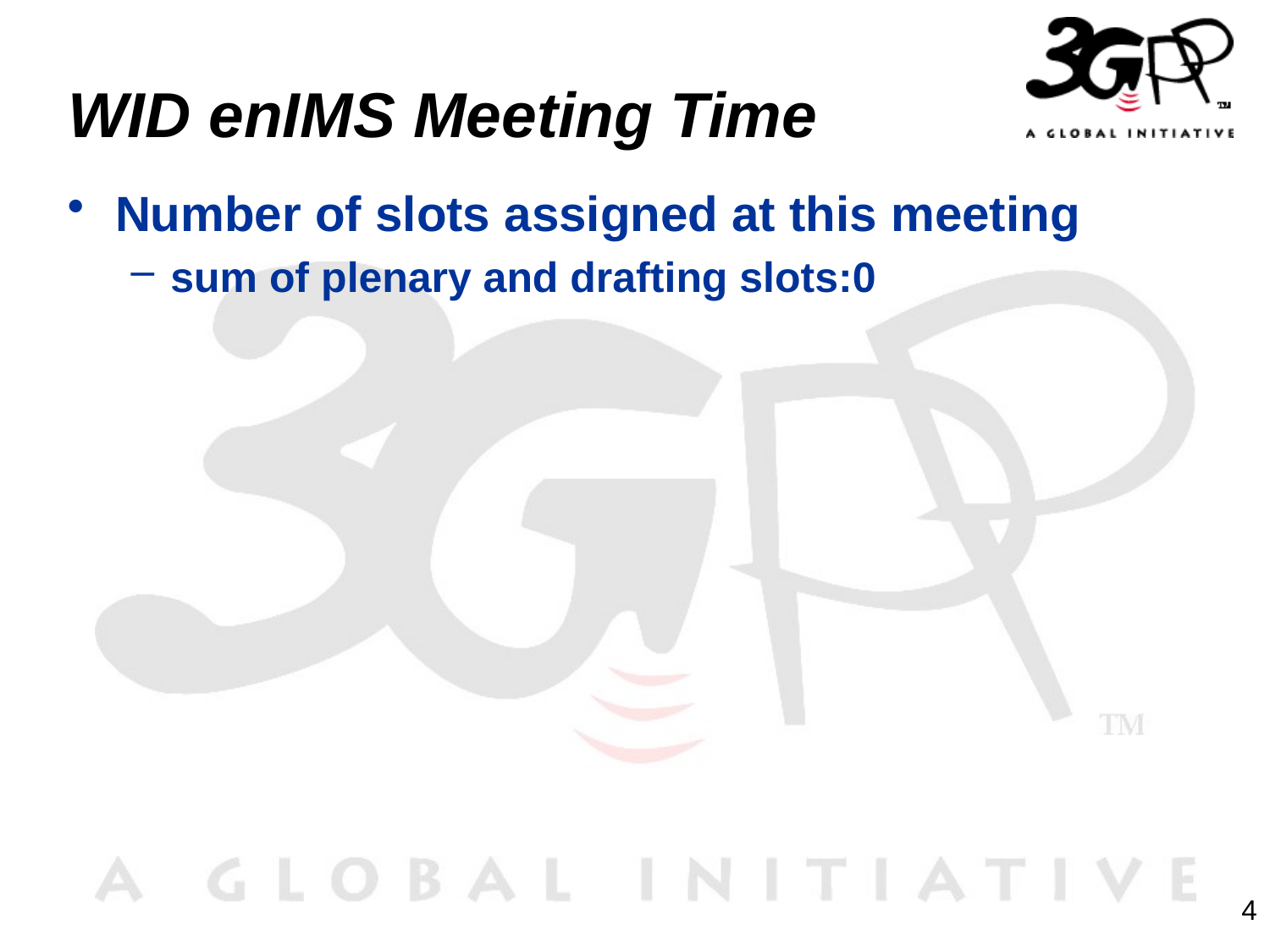

# WID enIMS Meeting Time
Number of slots assigned at this meeting
sum of plenary and drafting slots:0

4